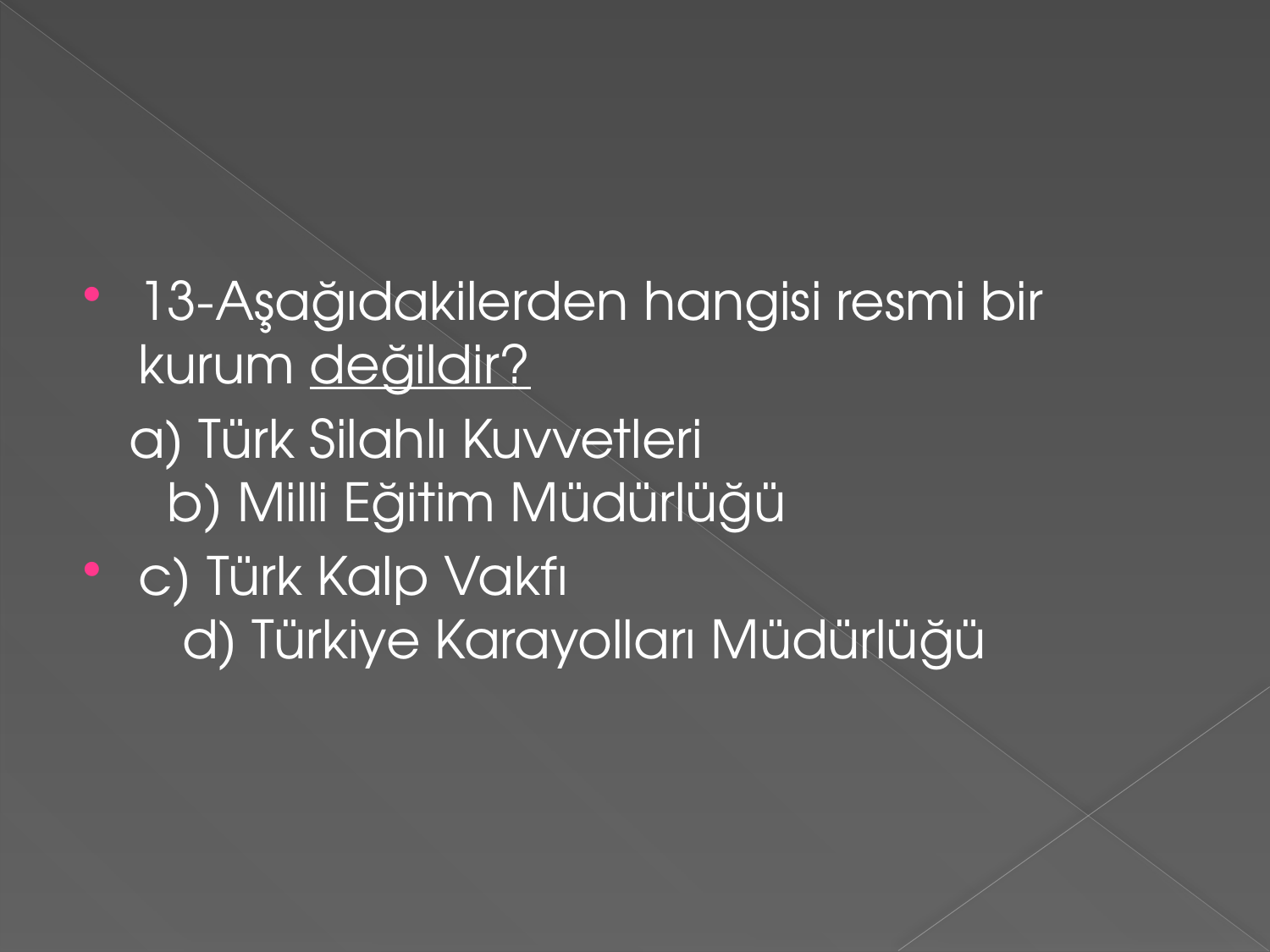

#
13-Aşağıdakilerden hangisi resmi bir kurum değildir?
   a) Türk Silahlı Kuvvetleri                                    b) Milli Eğitim Müdürlüğü
c) Türk Kalp Vakfı                                              d) Türkiye Karayolları Müdürlüğü